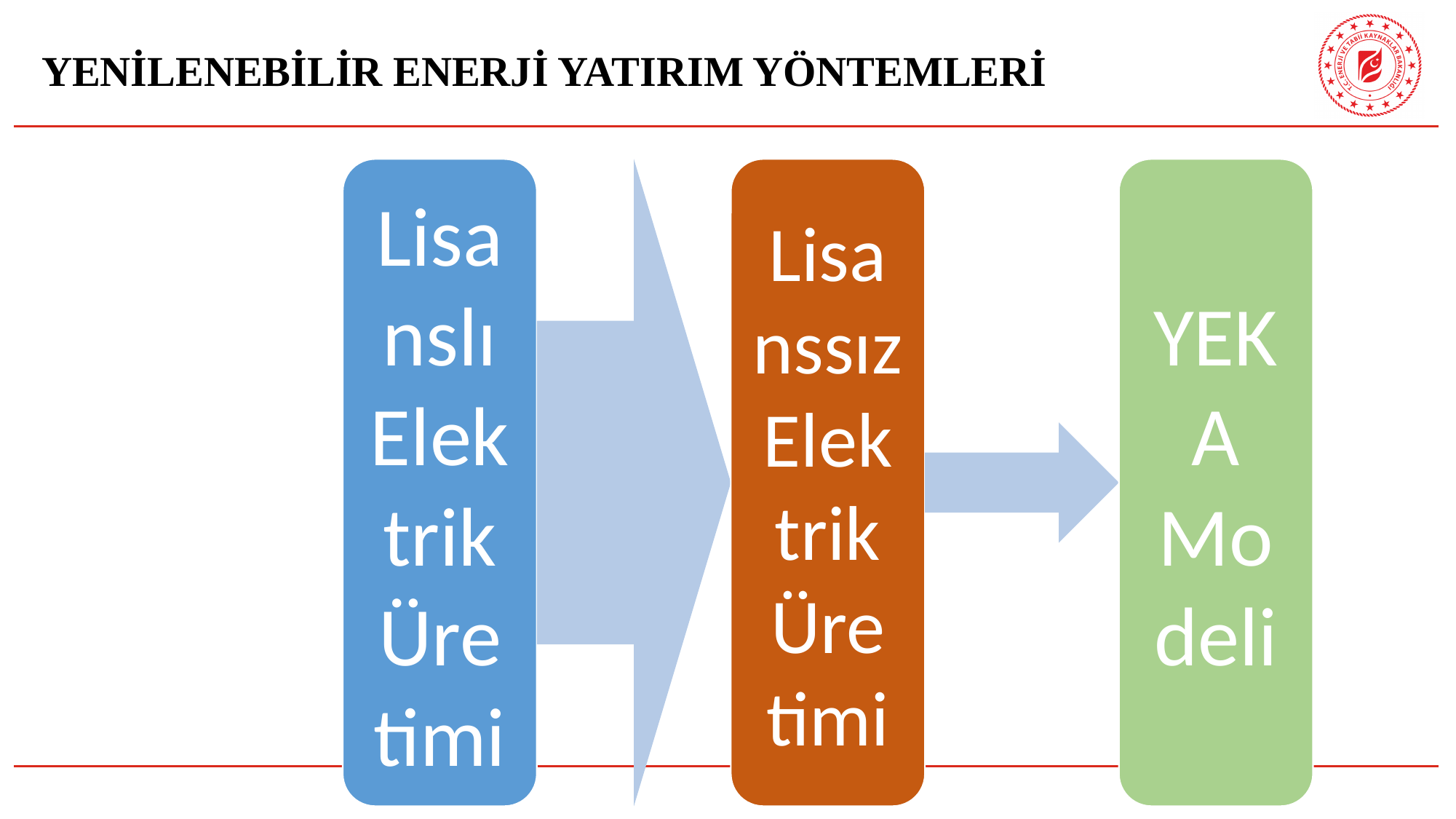

# YENİLENEBİLİR ENERJİ YATIRIM YÖNTEMLERİ
Lisanslı Elektrik Üretimi
Lisanssız Elektrik Üretimi
YEKA Modeli